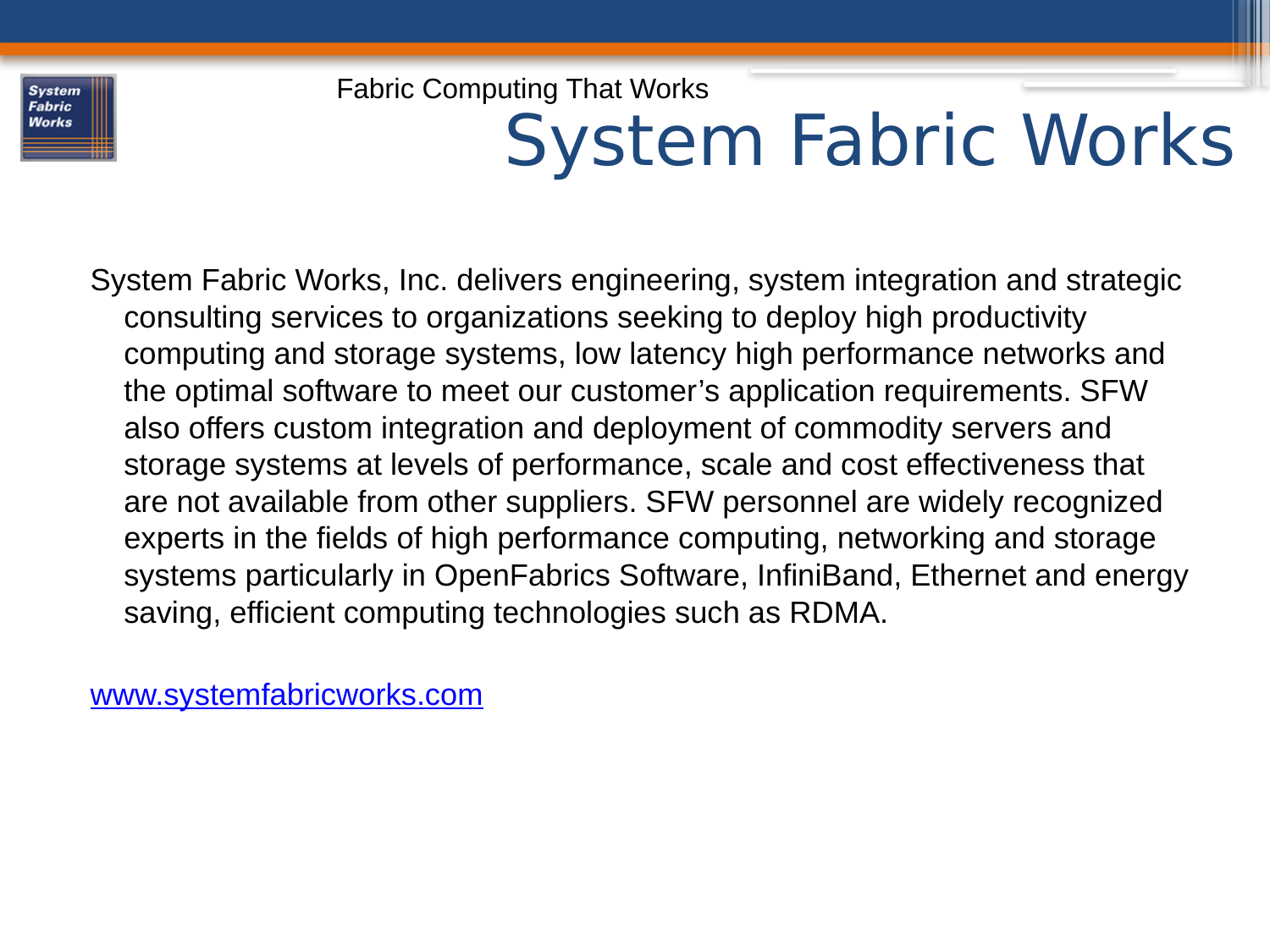

# System Fabric Works
System Fabric Works, Inc. delivers engineering, system integration and strategic consulting services to organizations seeking to deploy high productivity computing and storage systems, low latency high performance networks and the optimal software to meet our customer’s application requirements. SFW also offers custom integration and deployment of commodity servers and storage systems at levels of performance, scale and cost effectiveness that are not available from other suppliers. SFW personnel are widely recognized experts in the fields of high performance computing, networking and storage systems particularly in OpenFabrics Software, InfiniBand, Ethernet and energy saving, efficient computing technologies such as RDMA.

www.systemfabricworks.com